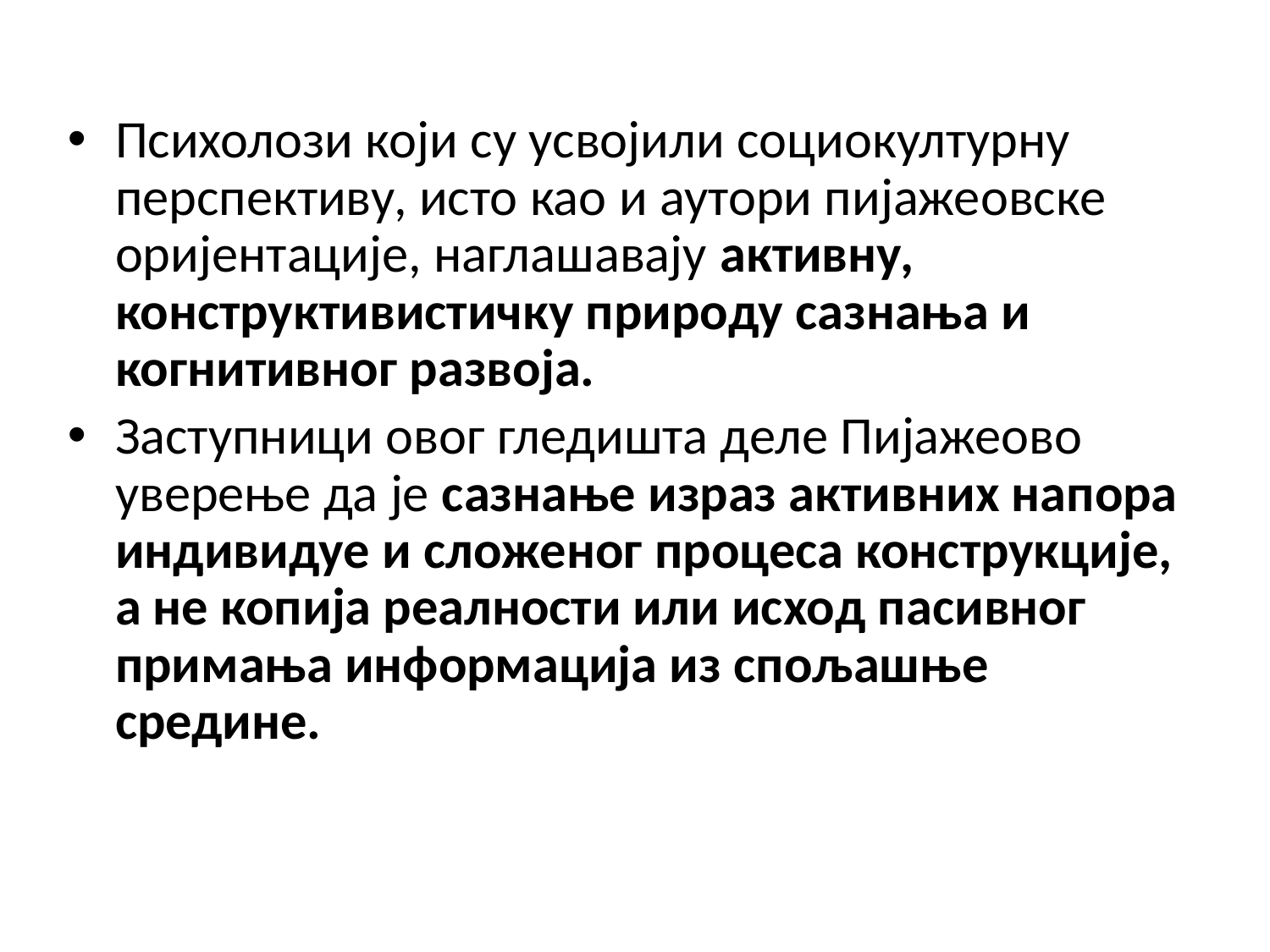

Психолози који су усвојили социокултурну перспективу, исто као и аутори пијажеовске оријентације, наглашавају активну, конструктивистичку природу сазнања и когнитивног развоја.
Заступници овог гледишта деле Пијажеово уверење да је сазнање израз активних напора индивидуе и сложеног процеса конструкције, а не копија реалности или исход пасивног примања информација из спољашње средине.